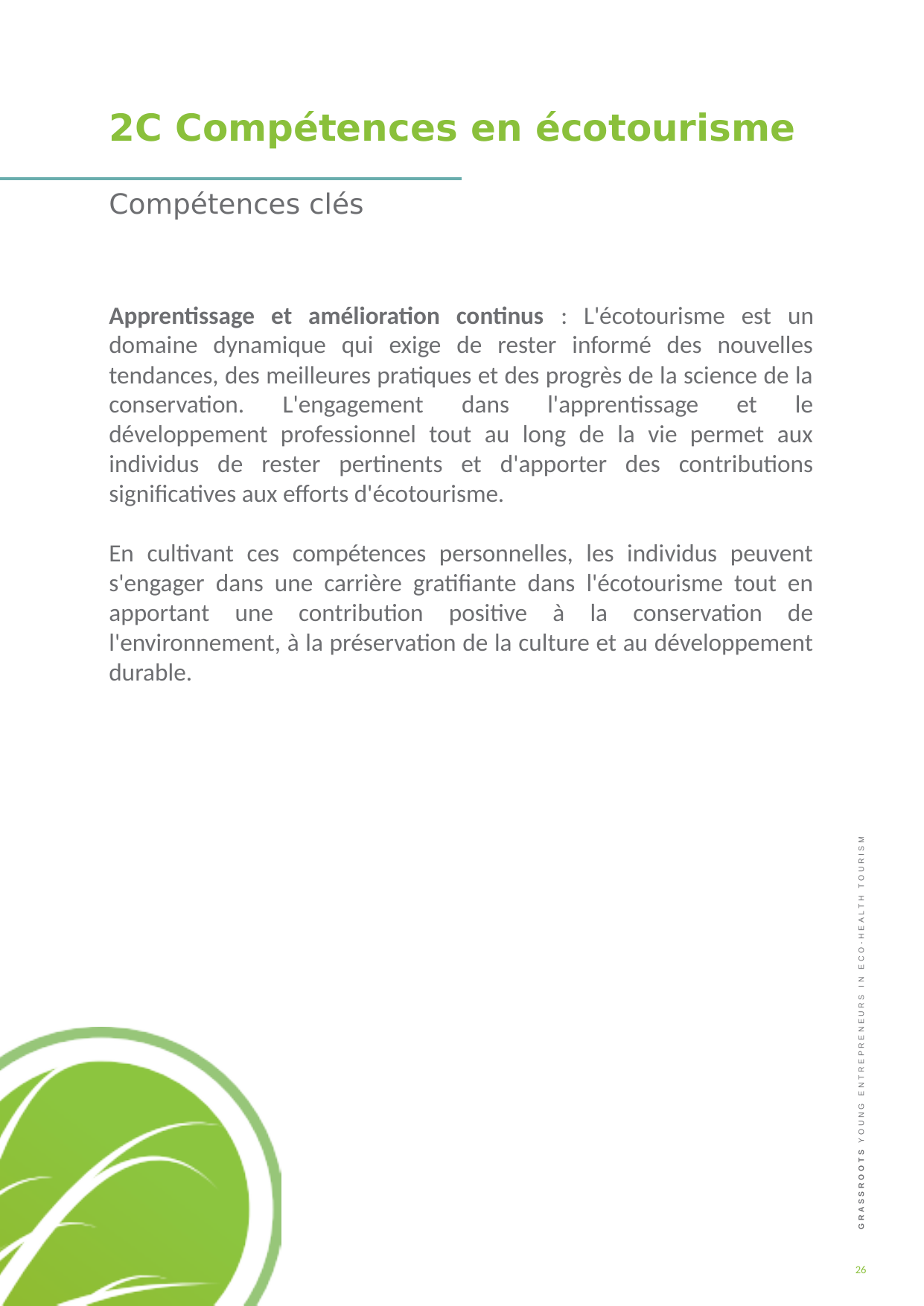

2C Compétences en écotourisme
Compétences clés
Apprentissage et amélioration continus : L'écotourisme est un domaine dynamique qui exige de rester informé des nouvelles tendances, des meilleures pratiques et des progrès de la science de la conservation. L'engagement dans l'apprentissage et le développement professionnel tout au long de la vie permet aux individus de rester pertinents et d'apporter des contributions significatives aux efforts d'écotourisme.

En cultivant ces compétences personnelles, les individus peuvent s'engager dans une carrière gratifiante dans l'écotourisme tout en apportant une contribution positive à la conservation de l'environnement, à la préservation de la culture et au développement durable.

26